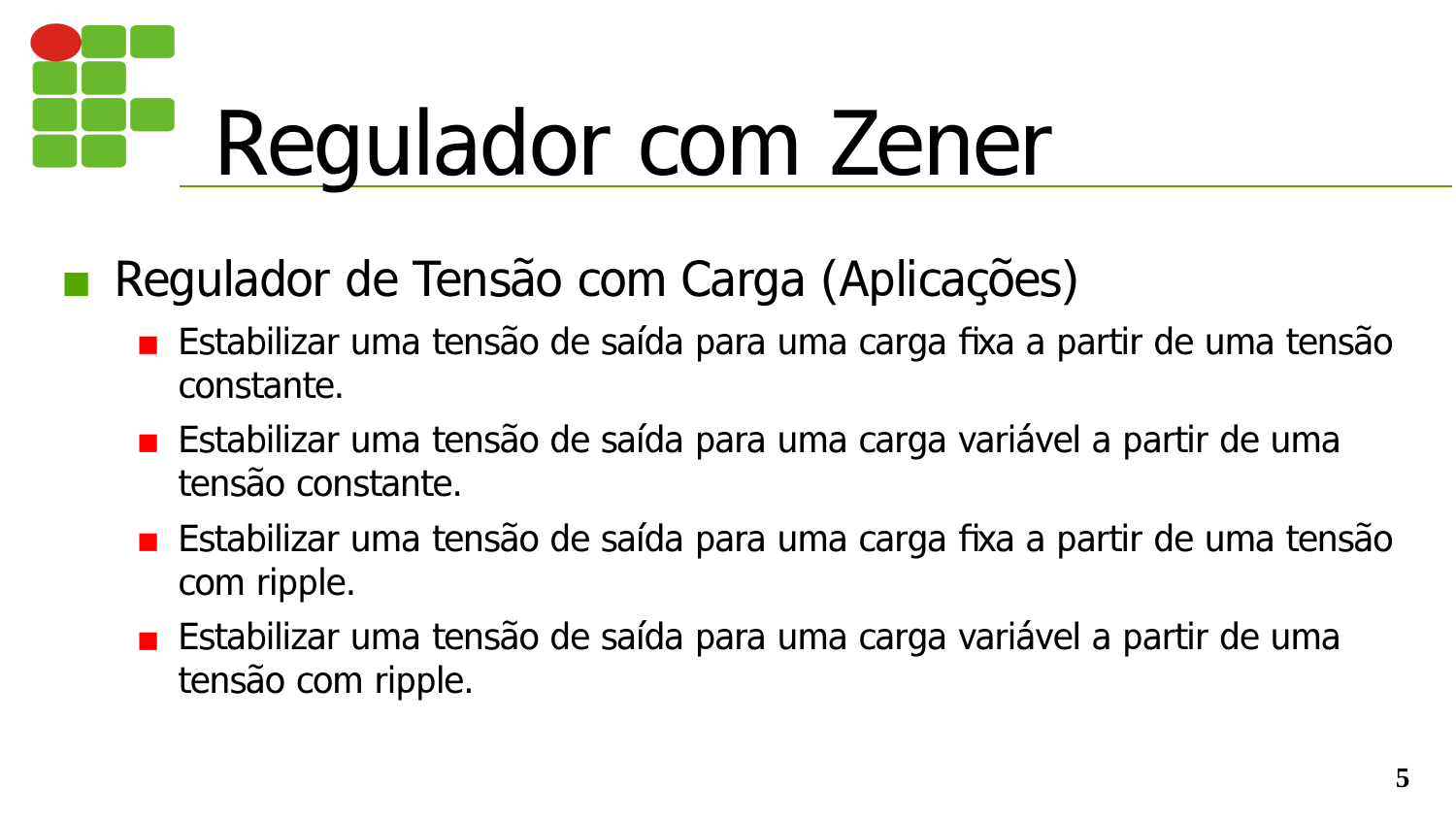

# Regulador com Zener
Regulador de Tensão com Carga (Aplicações)
Estabilizar uma tensão de saída para uma carga fixa a partir de uma tensão constante.
Estabilizar uma tensão de saída para uma carga variável a partir de uma tensão constante.
Estabilizar uma tensão de saída para uma carga fixa a partir de uma tensão com ripple.
Estabilizar uma tensão de saída para uma carga variável a partir de uma tensão com ripple.
5